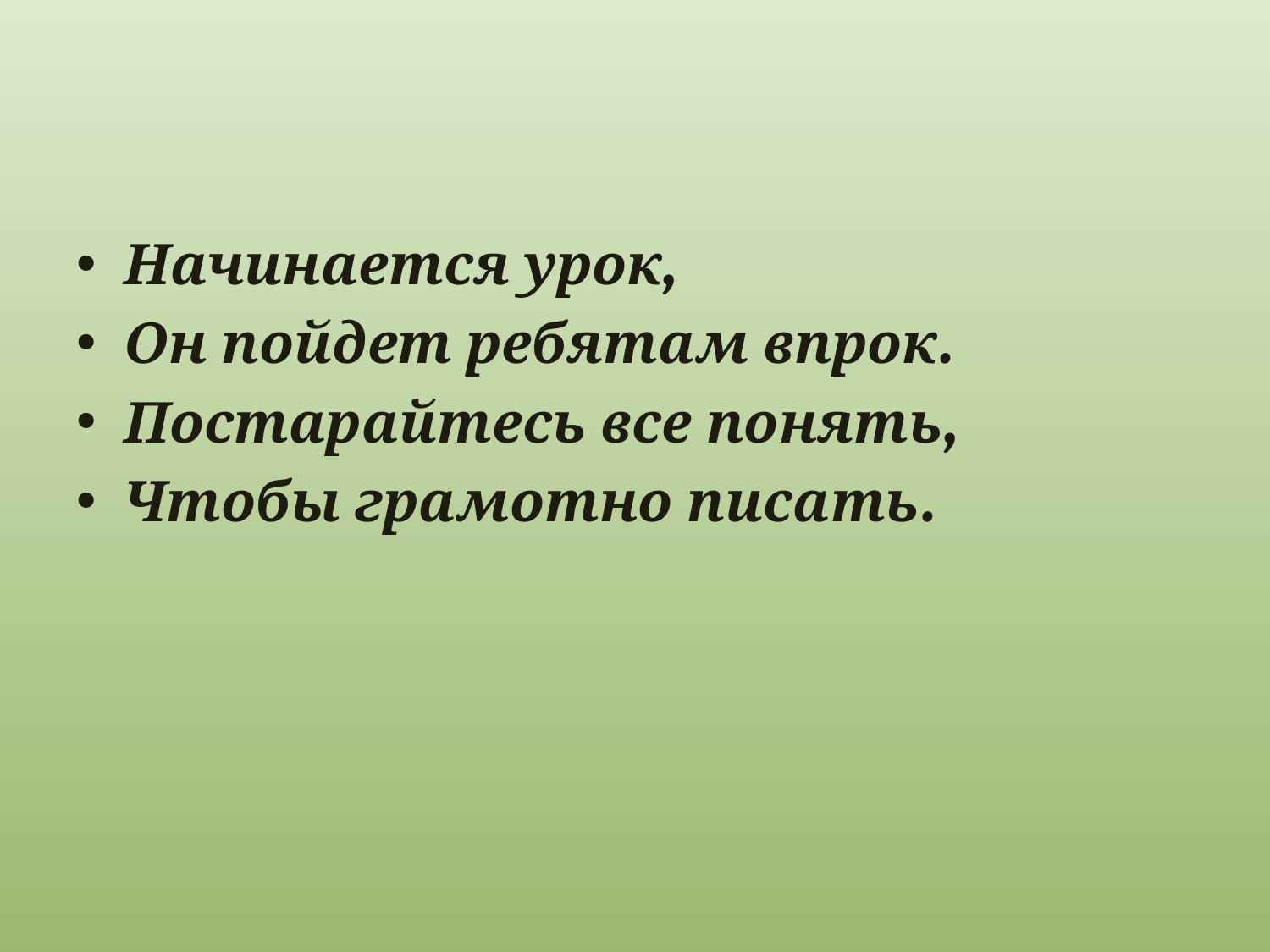

Начинается урок,
Он пойдет ребятам впрок.
Постарайтесь все понять,
Чтобы грамотно писать.